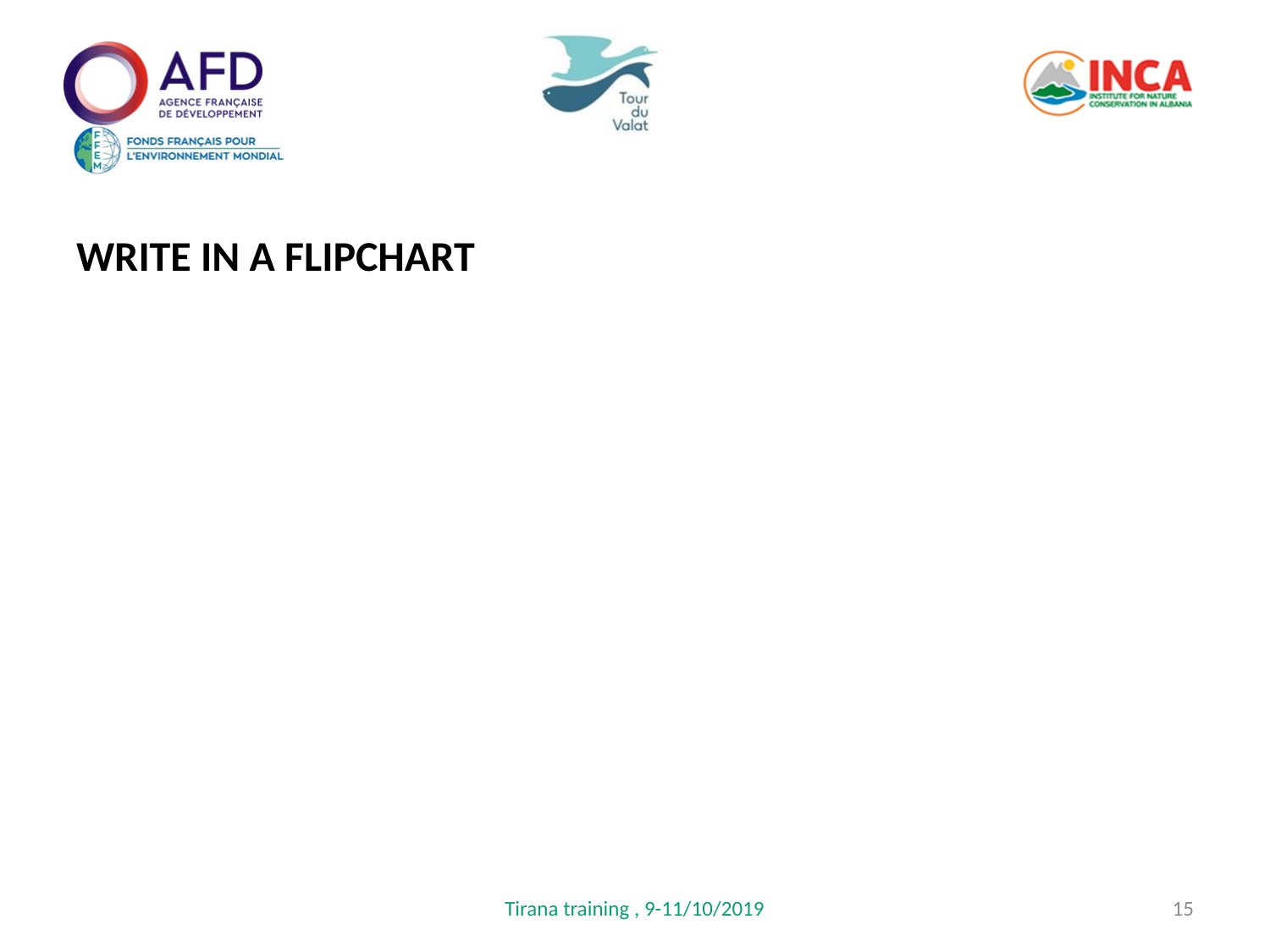

WRITE IN A FLIPCHART
Tirana training , 9-11/10/2019
15